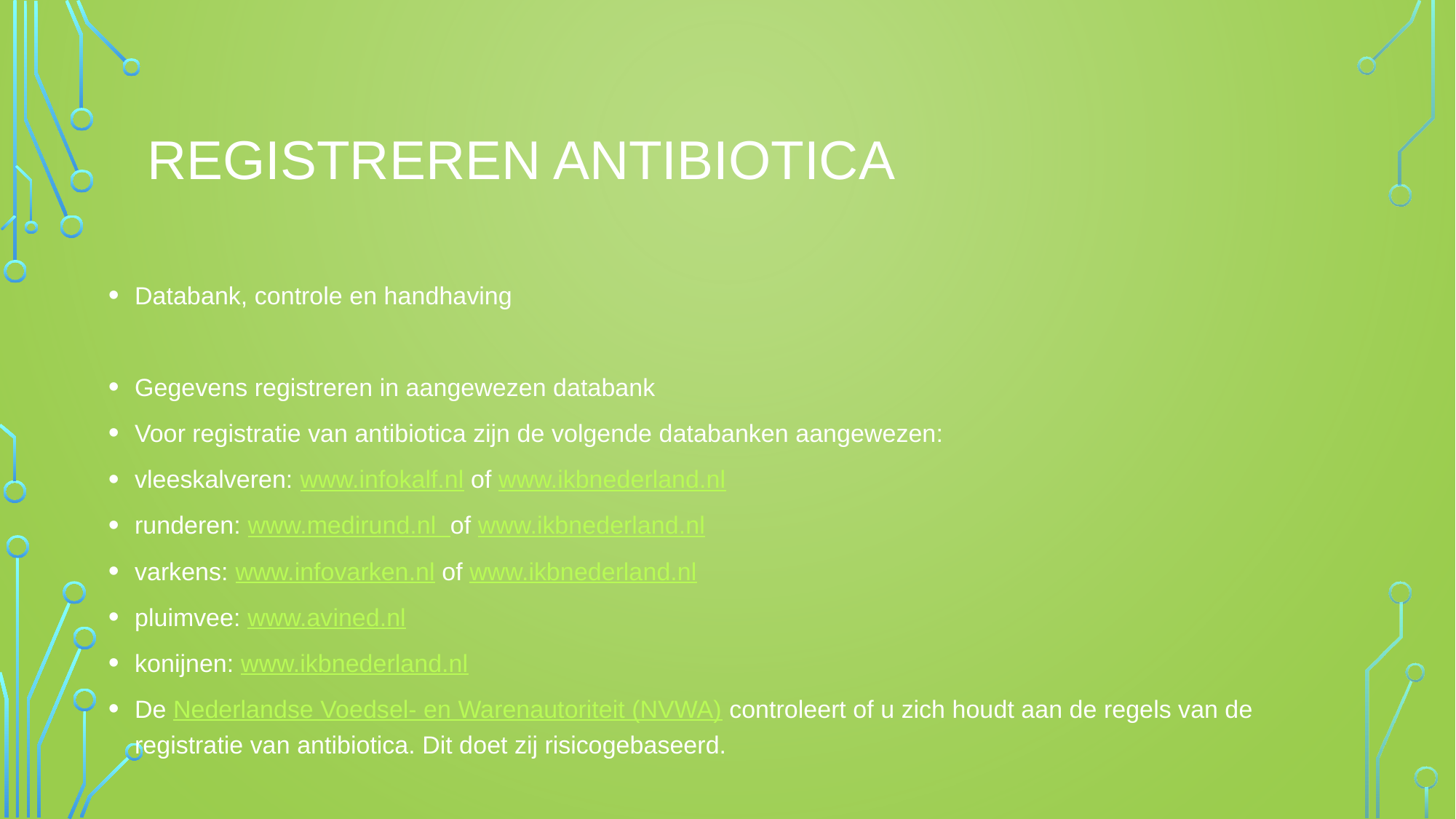

# Registreren antibiotica
Databank, controle en handhaving

Gegevens registreren in aangewezen databank
Voor registratie van antibiotica zijn de volgende databanken aangewezen:
vleeskalveren: www.infokalf.nl of www.ikbnederland.nl
runderen: www.medirund.nl  of www.ikbnederland.nl
varkens: www.infovarken.nl of www.ikbnederland.nl
pluimvee: www.avined.nl
konijnen: www.ikbnederland.nl
De Nederlandse Voedsel- en Warenautoriteit (NVWA) controleert of u zich houdt aan de regels van de registratie van antibiotica. Dit doet zij risicogebaseerd.